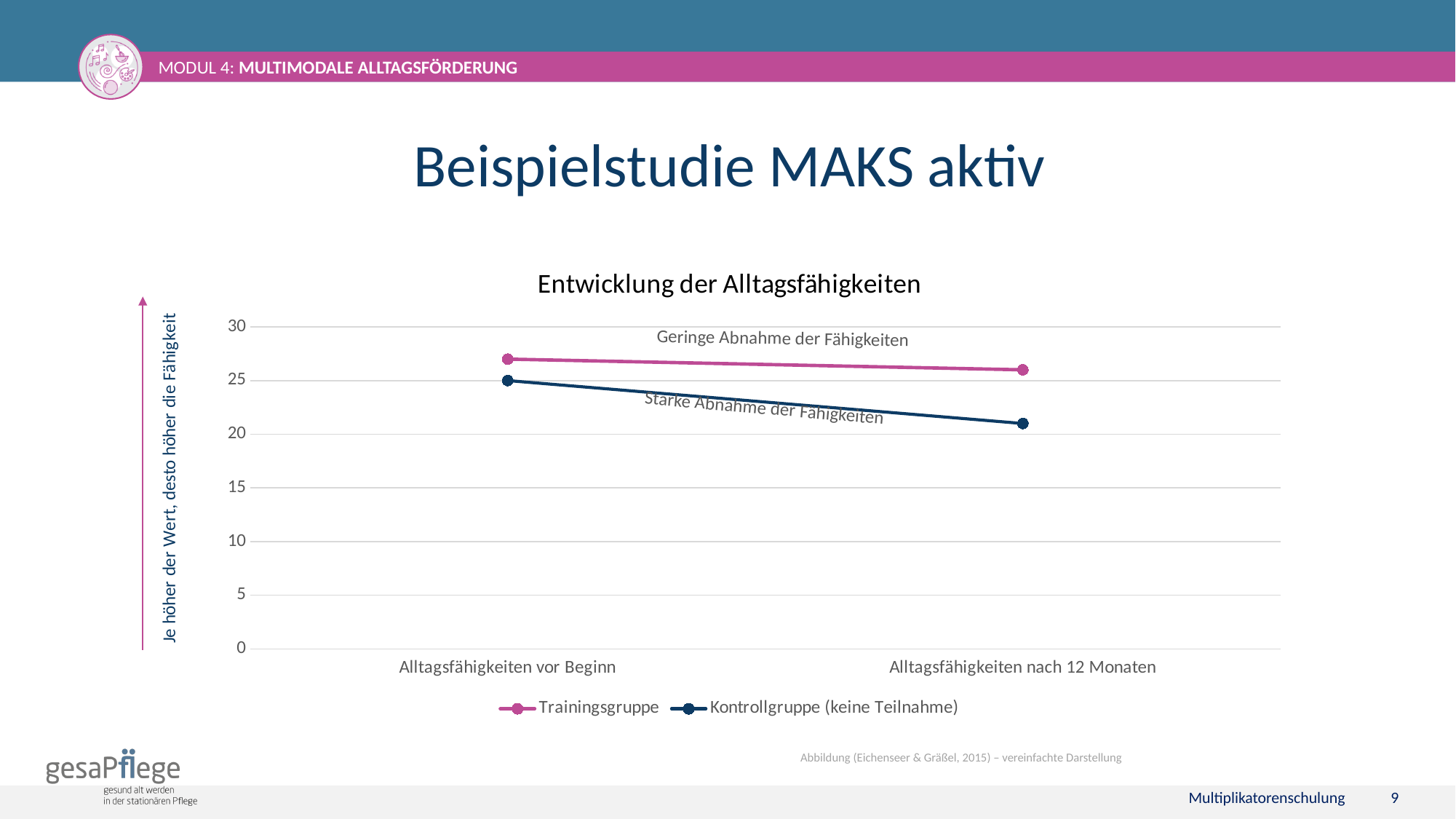

# Beispielstudie MAKS aktiv

### Chart: Entwicklung der Alltagsfähigkeiten

| Category | Trainingsgruppe | Kontrollgruppe (keine Teilnahme) |
|---|---|---|
| Alltagsfähigkeiten vor Beginn | 27.0 | 25.0 |
| Alltagsfähigkeiten nach 12 Monaten | 26.0 | 21.0 |
Geringe Abnahme der Fähigkeiten
Starke Abnahme der Fähigkeiten
Abbildung (Eichenseer & Gräßel, 2015) – vereinfachte Darstellung
Multiplikatorenschulung
9